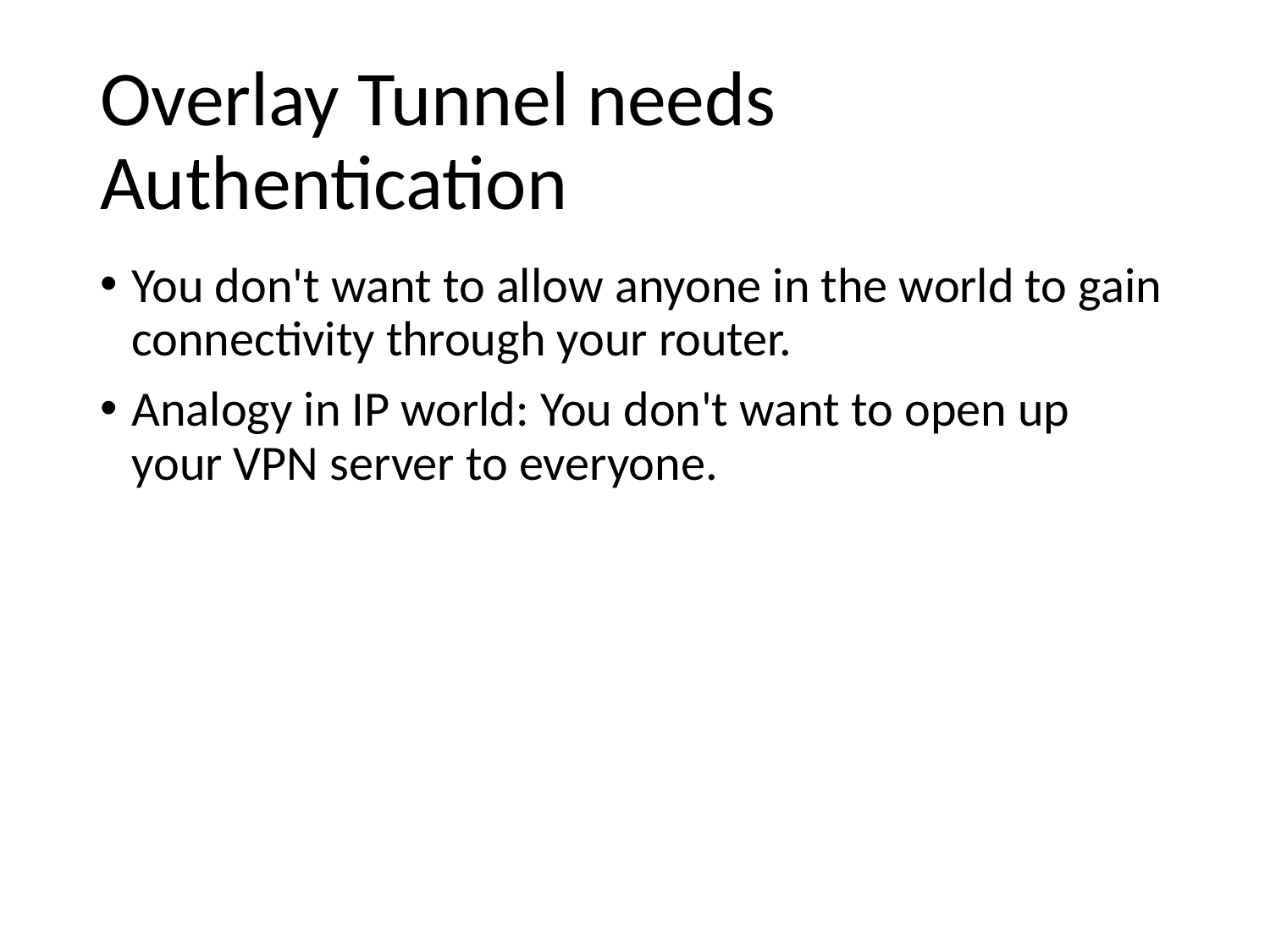

# Overlay Tunnel needs Authentication
You don't want to allow anyone in the world to gain connectivity through your router.
Analogy in IP world: You don't want to open up your VPN server to everyone.